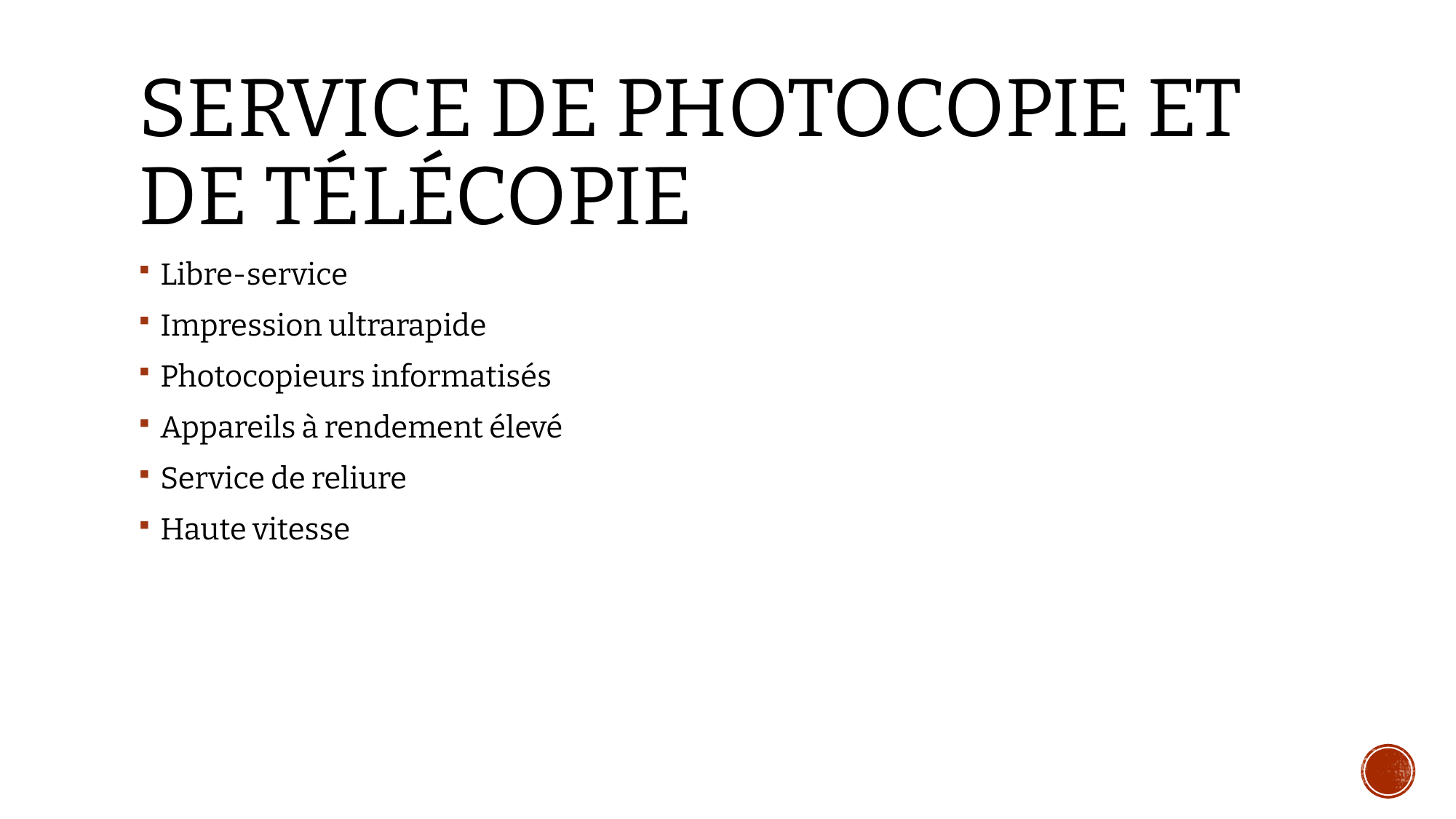

# Service de photocopie et de télécopie
Libre-service
Impression ultrarapide
Photocopieurs informatisés
Appareils à rendement élevé
Service de reliure
Haute vitesse